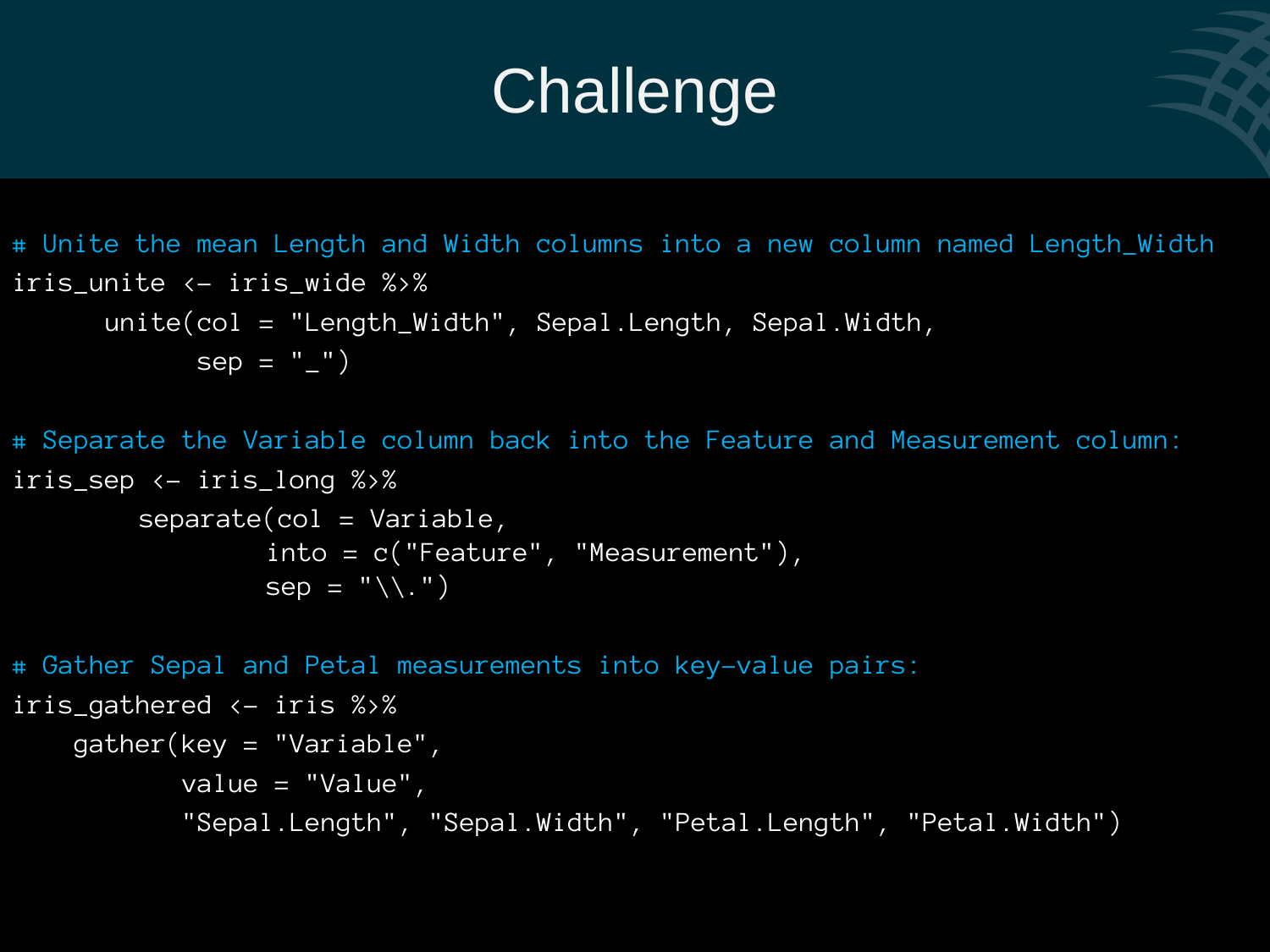

# Challenge

# Unite the mean Length and Width columns into a new column named Length_Width
iris_unite <- iris_wide %>%
      unite(col = "Length_Width", Sepal.Length, Sepal.Width,
            sep = "_")

# Separate the Variable column back into the Feature and Measurement column:
iris_sep <- iris_long %>%
	separate(col = Variable,
		into = c("Feature", "Measurement"),
		sep = "\\.")

# Gather Sepal and Petal measurements into key-value pairs:
iris_gathered <- iris %>%
    gather(key = "Variable",
           value = "Value",
           "Sepal.Length", "Sepal.Width", "Petal.Length", "Petal.Width")